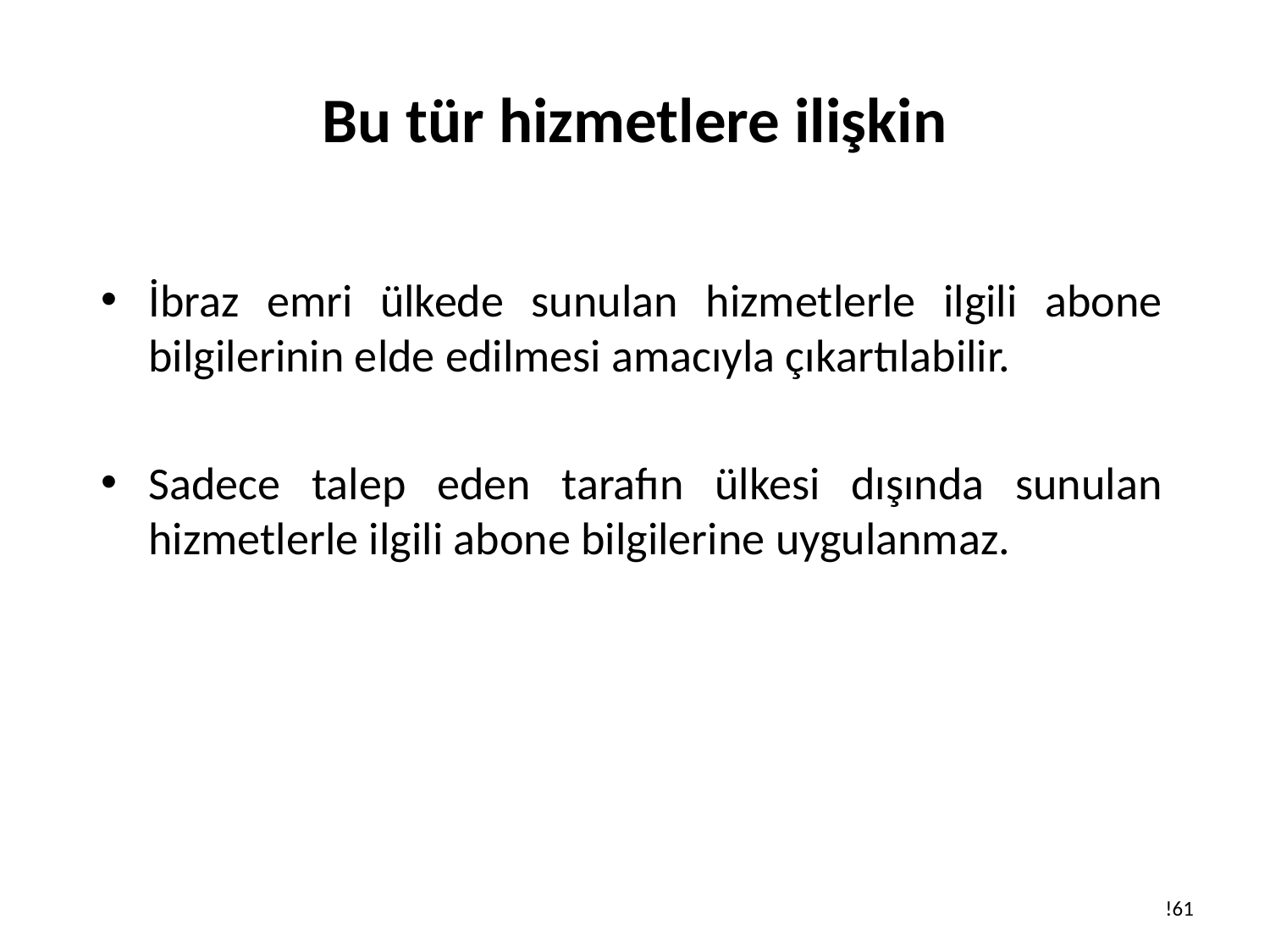

# Bu tür hizmetlere ilişkin
İbraz emri ülkede sunulan hizmetlerle ilgili abone bilgilerinin elde edilmesi amacıyla çıkartılabilir.

Sadece talep eden tarafın ülkesi dışında sunulan hizmetlerle ilgili abone bilgilerine uygulanmaz.
!61